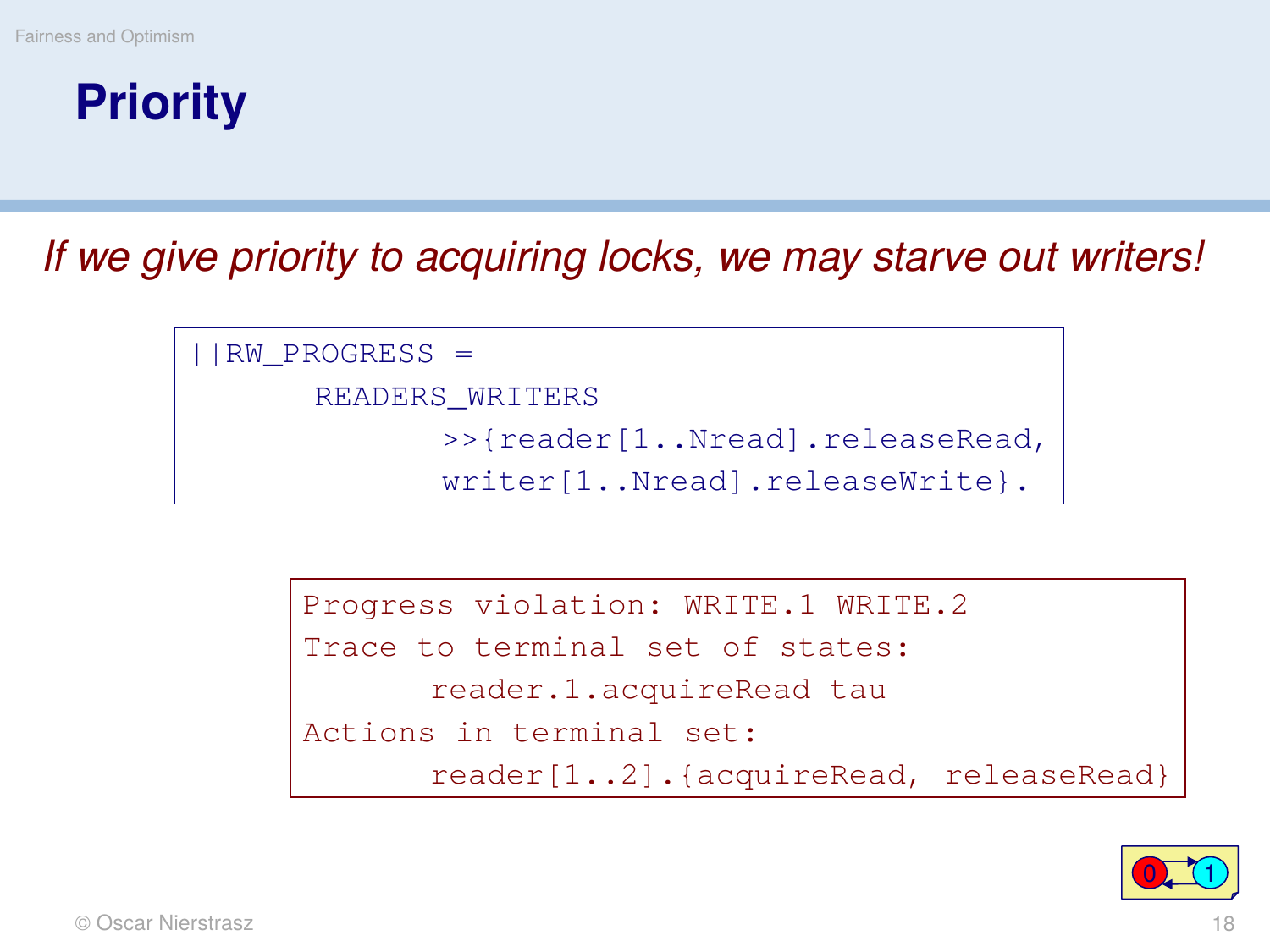

Fairness and Optimism
# Priority
If we give priority to acquiring locks, we may starve out writers!
||RW_PROGRESS =
	READERS_WRITERS
		>>{reader[1..Nread].releaseRead,
		writer[1..Nread].releaseWrite}.
Progress violation: WRITE.1 WRITE.2
Trace to terminal set of states:
	reader.1.acquireRead tau
Actions in terminal set:
	reader[1..2].{acquireRead, releaseRead}

0
1
© Oscar Nierstrasz
18